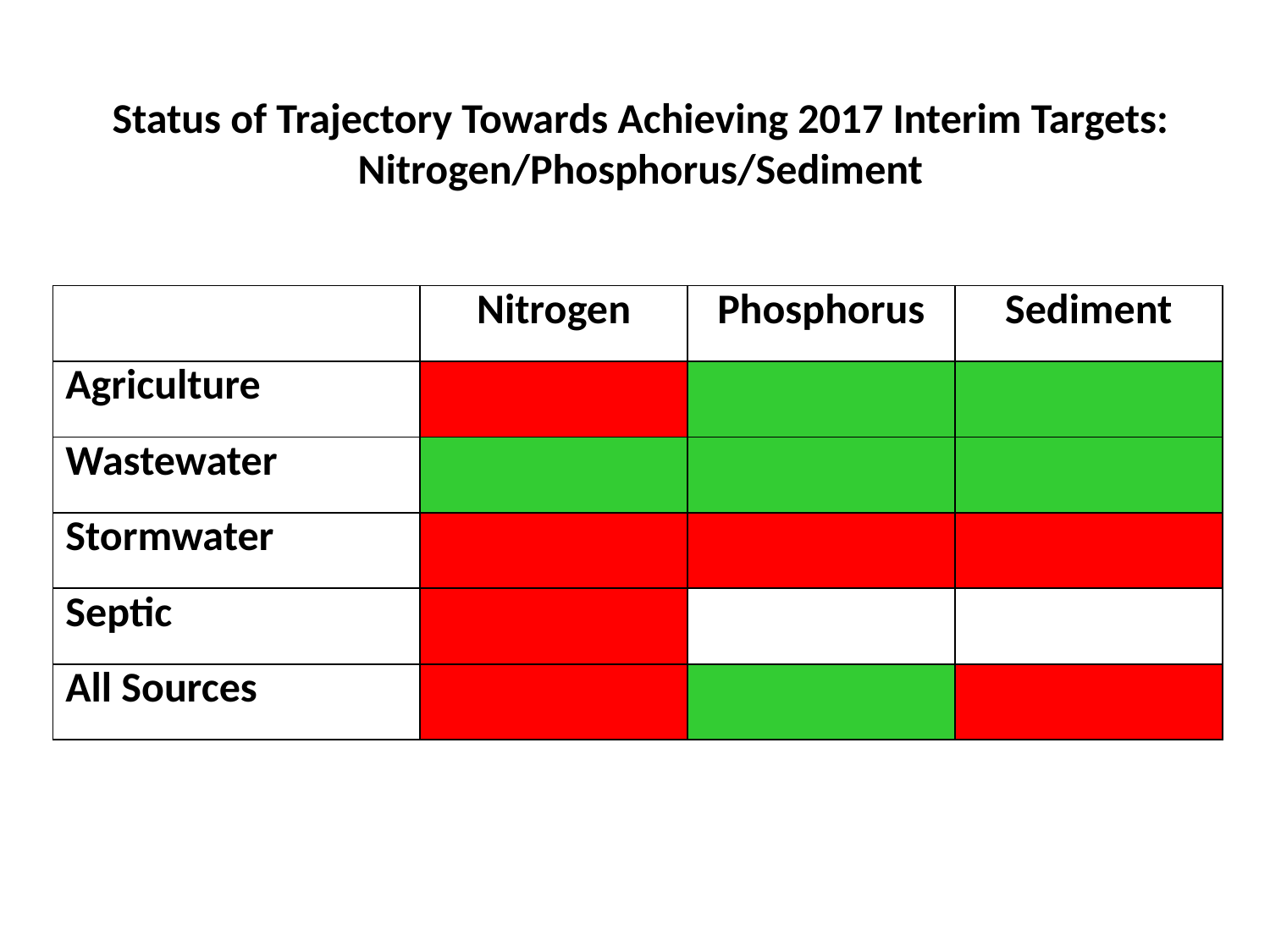

Status of Trajectory Towards Achieving 2017 Interim Targets: Nitrogen/Phosphorus/Sediment
|  | Nitrogen | Phosphorus | Sediment |
| --- | --- | --- | --- |
| Agriculture |  |  |  |
| Wastewater |  |  |  |
| Stormwater |  |  |  |
| Septic |  |  |  |
| All Sources |  |  |  |